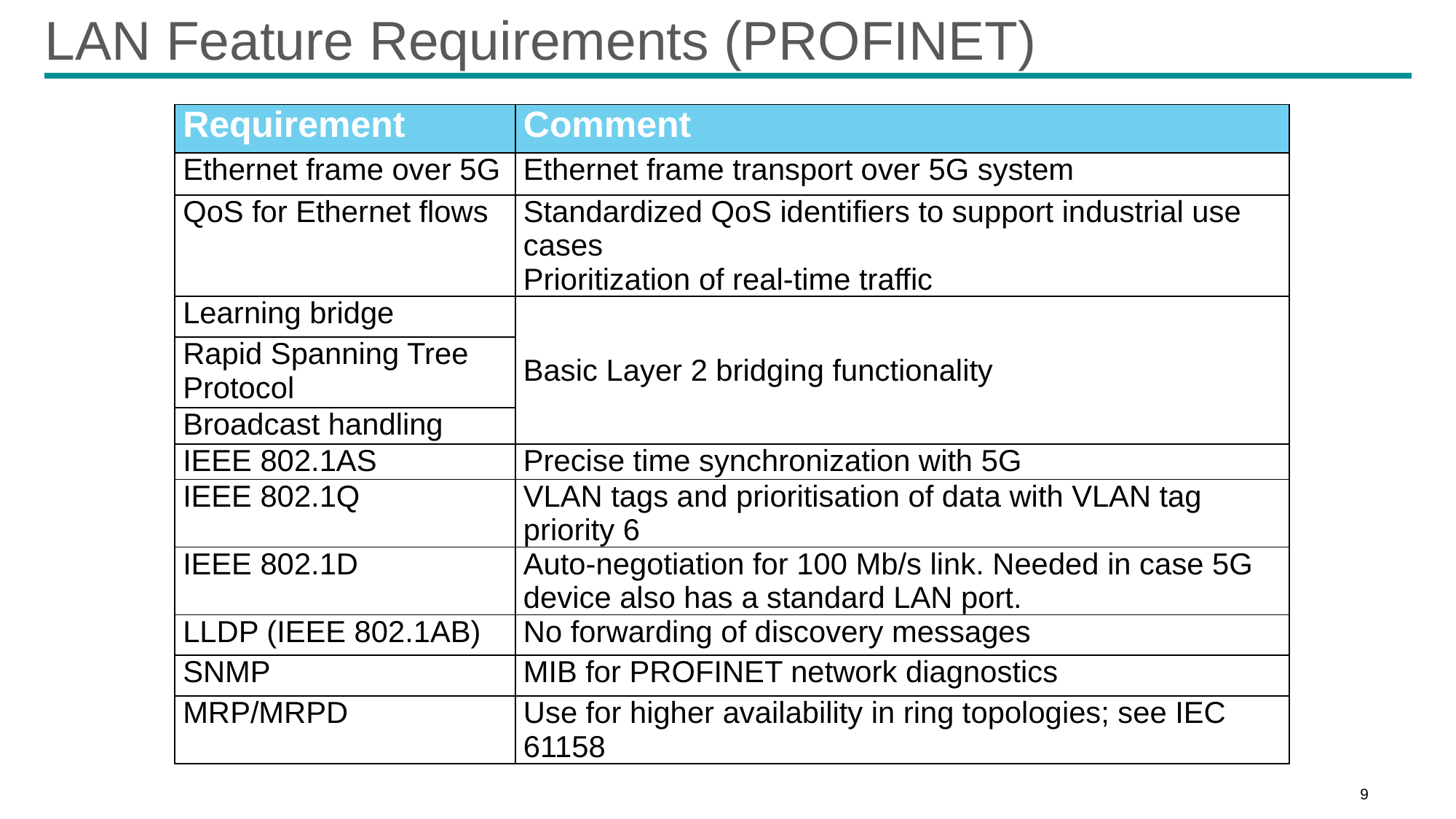

# LAN Feature Requirements (PROFINET)
| Requirement | Comment |
| --- | --- |
| Ethernet frame over 5G | Ethernet frame transport over 5G system |
| QoS for Ethernet flows | Standardized QoS identifiers to support industrial use cases Prioritization of real-time traffic |
| Learning bridge | Basic Layer 2 bridging functionality |
| Rapid Spanning Tree Protocol |  |
| Broadcast handling |  |
| IEEE 802.1AS | Precise time synchronization with 5G |
| IEEE 802.1Q | VLAN tags and prioritisation of data with VLAN tag priority 6 |
| IEEE 802.1D | Auto-negotiation for 100 Mb/s link. Needed in case 5G device also has a standard LAN port. |
| LLDP (IEEE 802.1AB) | No forwarding of discovery messages |
| SNMP | MIB for PROFINET network diagnostics |
| MRP/MRPD | Use for higher availability in ring topologies; see IEC 61158 |